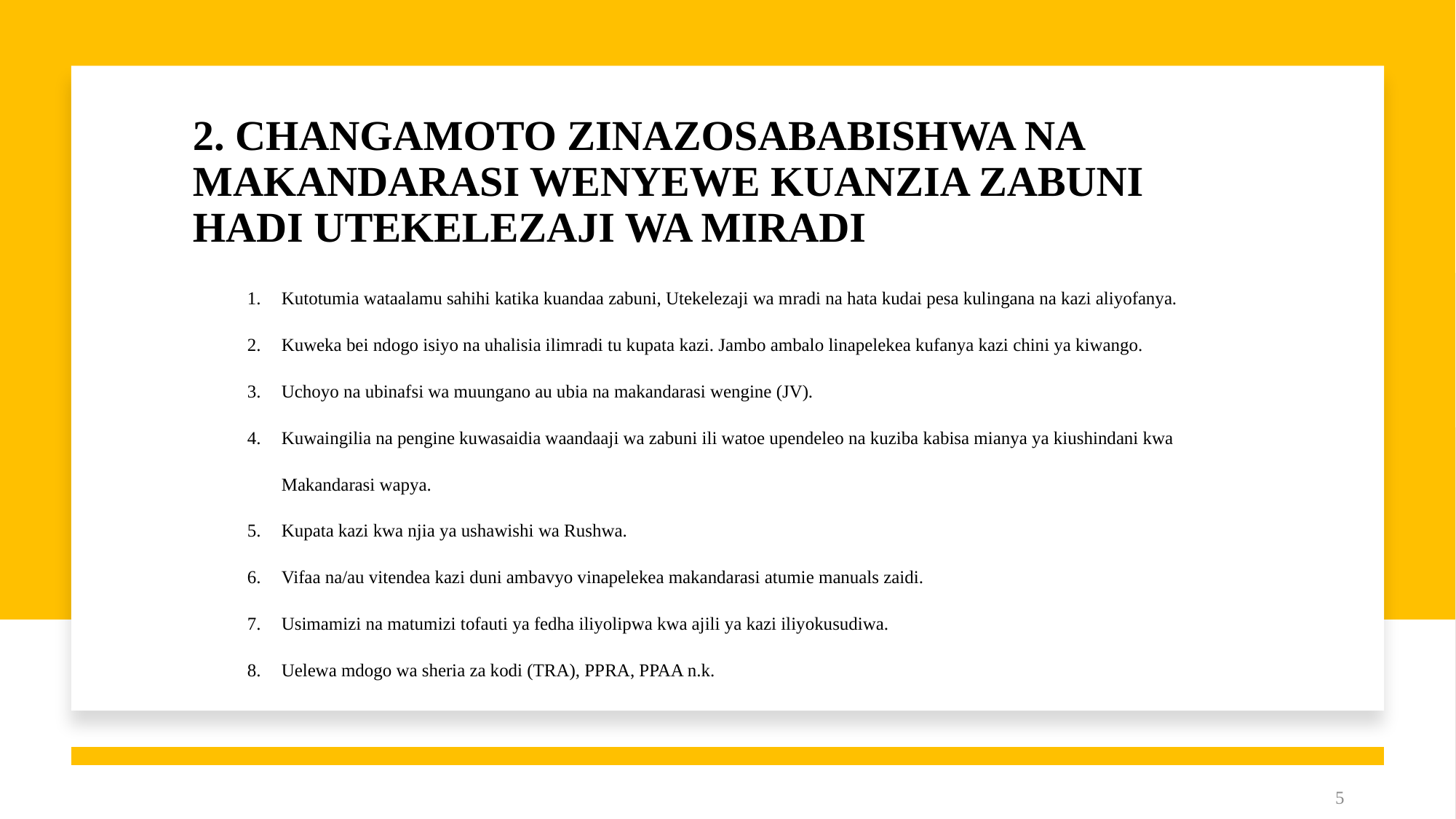

# 2. CHANGAMOTO ZINAZOSABABISHWA NA MAKANDARASI WENYEWE KUANZIA ZABUNI HADI UTEKELEZAJI WA MIRADI
Kutotumia wataalamu sahihi katika kuandaa zabuni, Utekelezaji wa mradi na hata kudai pesa kulingana na kazi aliyofanya.
Kuweka bei ndogo isiyo na uhalisia ilimradi tu kupata kazi. Jambo ambalo linapelekea kufanya kazi chini ya kiwango.
Uchoyo na ubinafsi wa muungano au ubia na makandarasi wengine (JV).
Kuwaingilia na pengine kuwasaidia waandaaji wa zabuni ili watoe upendeleo na kuziba kabisa mianya ya kiushindani kwa Makandarasi wapya.
Kupata kazi kwa njia ya ushawishi wa Rushwa.
Vifaa na/au vitendea kazi duni ambavyo vinapelekea makandarasi atumie manuals zaidi.
Usimamizi na matumizi tofauti ya fedha iliyolipwa kwa ajili ya kazi iliyokusudiwa.
Uelewa mdogo wa sheria za kodi (TRA), PPRA, PPAA n.k.

5